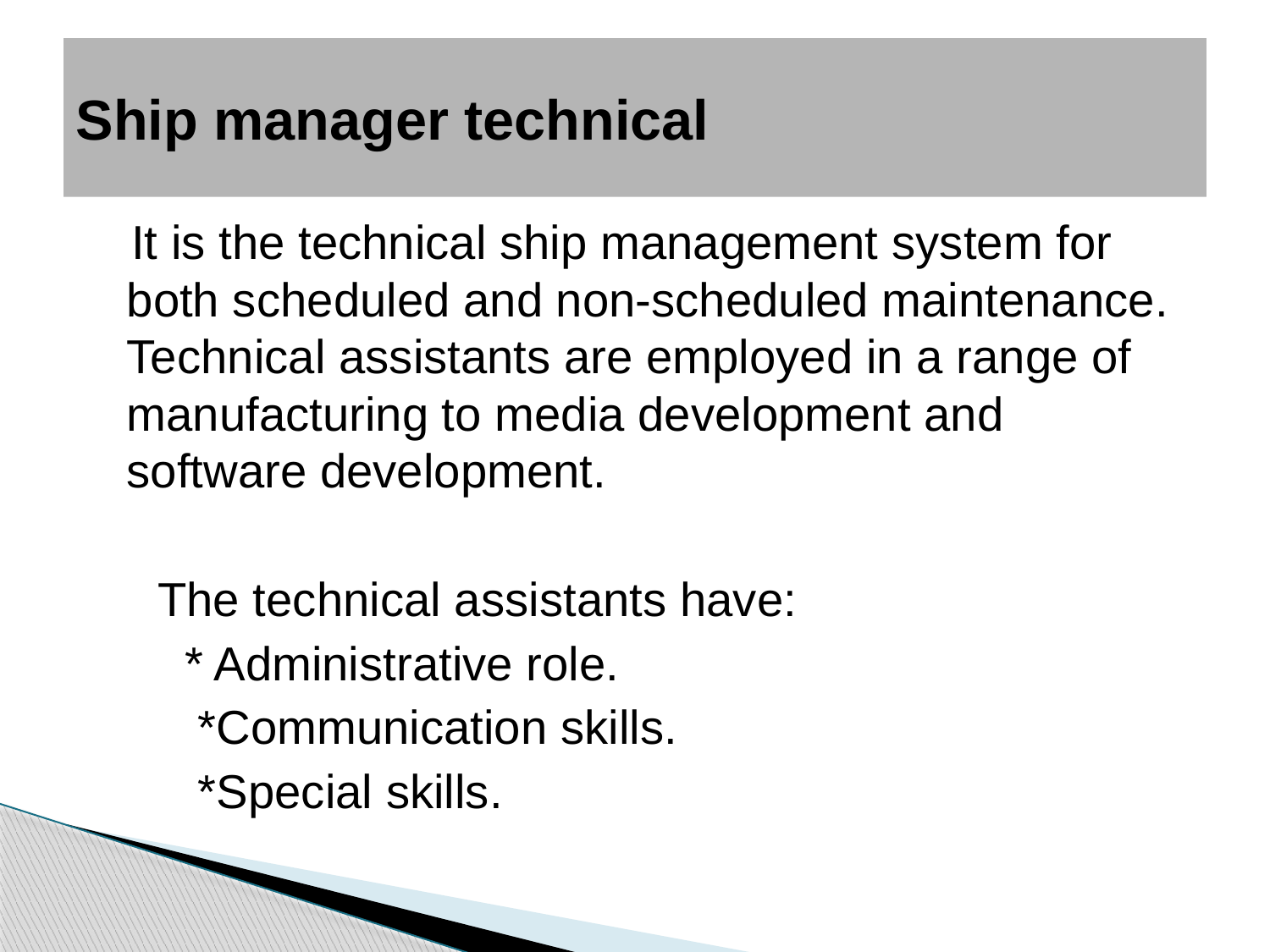

# Ship manager technical
   It is the technical ship management system for both scheduled and non-scheduled maintenance. Technical assistants are employed in a range of manufacturing to media development and software development.

     The technical assistants have:
       * Administrative role.
        *Communication skills.
        *Special skills.